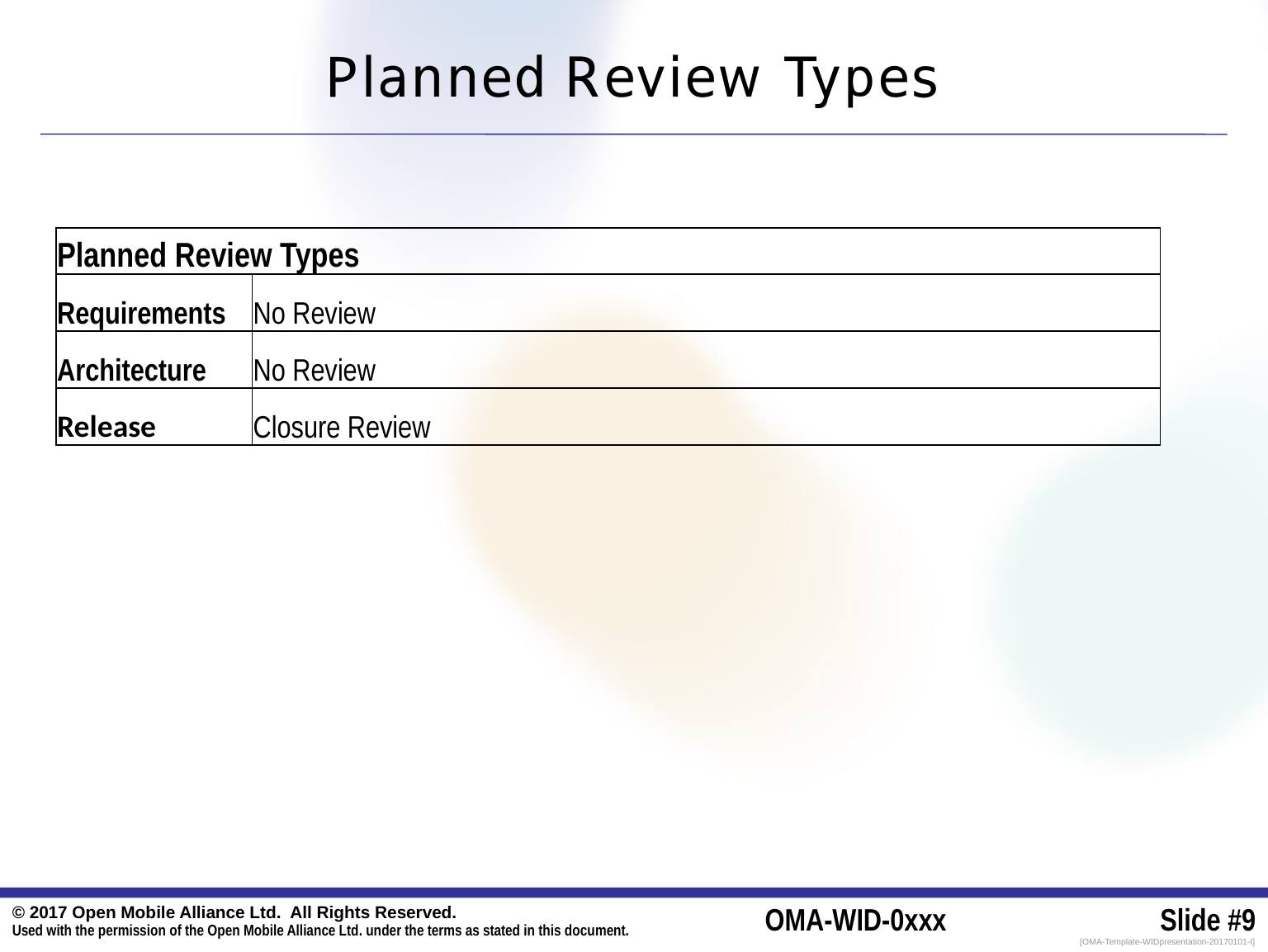

# Planned Review Types
| Planned Review Types |  |
| --- | --- |
| Requirements | No Review |
| Architecture | No Review |
| Release | Closure Review |